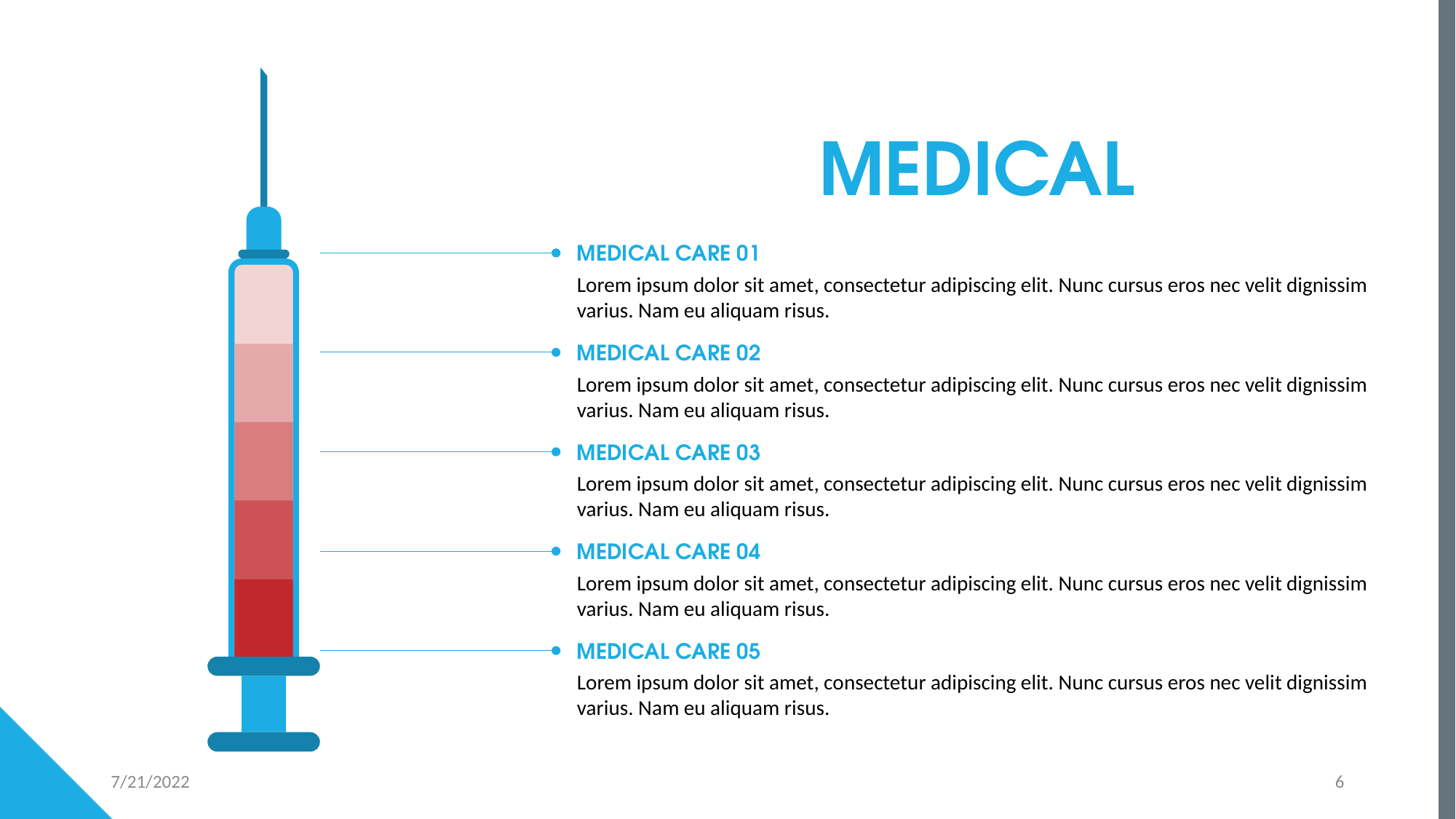

MEDICAL
MEDICAL CARE 01
Lorem ipsum dolor sit amet, consectetur adipiscing elit. Nunc cursus eros nec velit dignissim varius. Nam eu aliquam risus.
MEDICAL CARE 02
Lorem ipsum dolor sit amet, consectetur adipiscing elit. Nunc cursus eros nec velit dignissim varius. Nam eu aliquam risus.
MEDICAL CARE 03
Lorem ipsum dolor sit amet, consectetur adipiscing elit. Nunc cursus eros nec velit dignissim varius. Nam eu aliquam risus.
MEDICAL CARE 04
Lorem ipsum dolor sit amet, consectetur adipiscing elit. Nunc cursus eros nec velit dignissim varius. Nam eu aliquam risus.
MEDICAL CARE 05
Lorem ipsum dolor sit amet, consectetur adipiscing elit. Nunc cursus eros nec velit dignissim varius. Nam eu aliquam risus.

7/21/2022
6